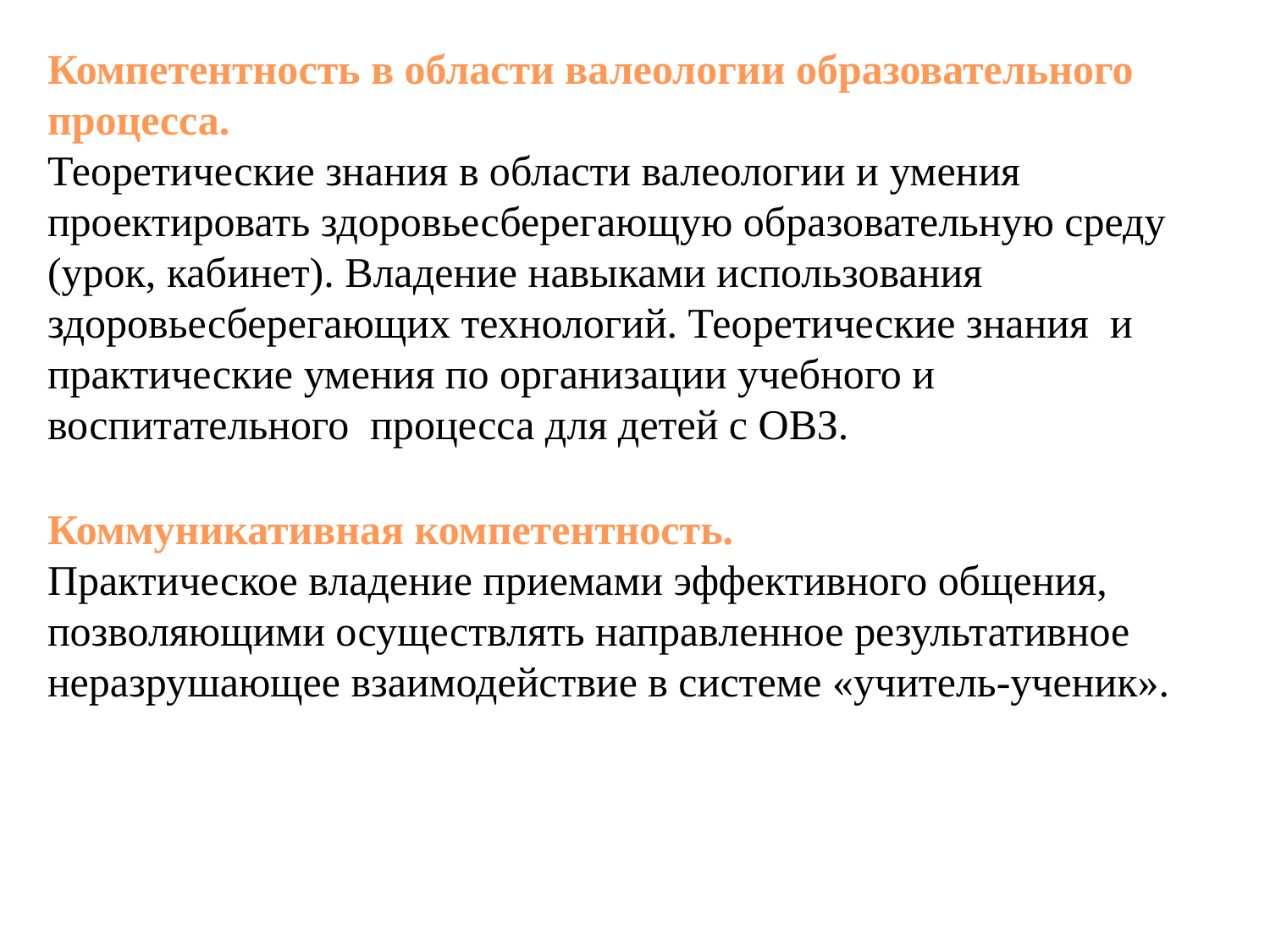

Компетентность в области валеологии образовательного процесса.
Теоретические знания в области валеологии и умения проектировать здоровьесберегающую образовательную среду (урок, кабинет). Владение навыками использования здоровьесберегающих технологий. Теоретические знания  и практические умения по организации учебного и воспитательного  процесса для детей с ОВЗ.

Коммуникативная компетентность.
Практическое владение приемами эффективного общения, позволяющими осуществлять направленное результативное неразрушающее взаимодействие в системе «учитель-ученик».